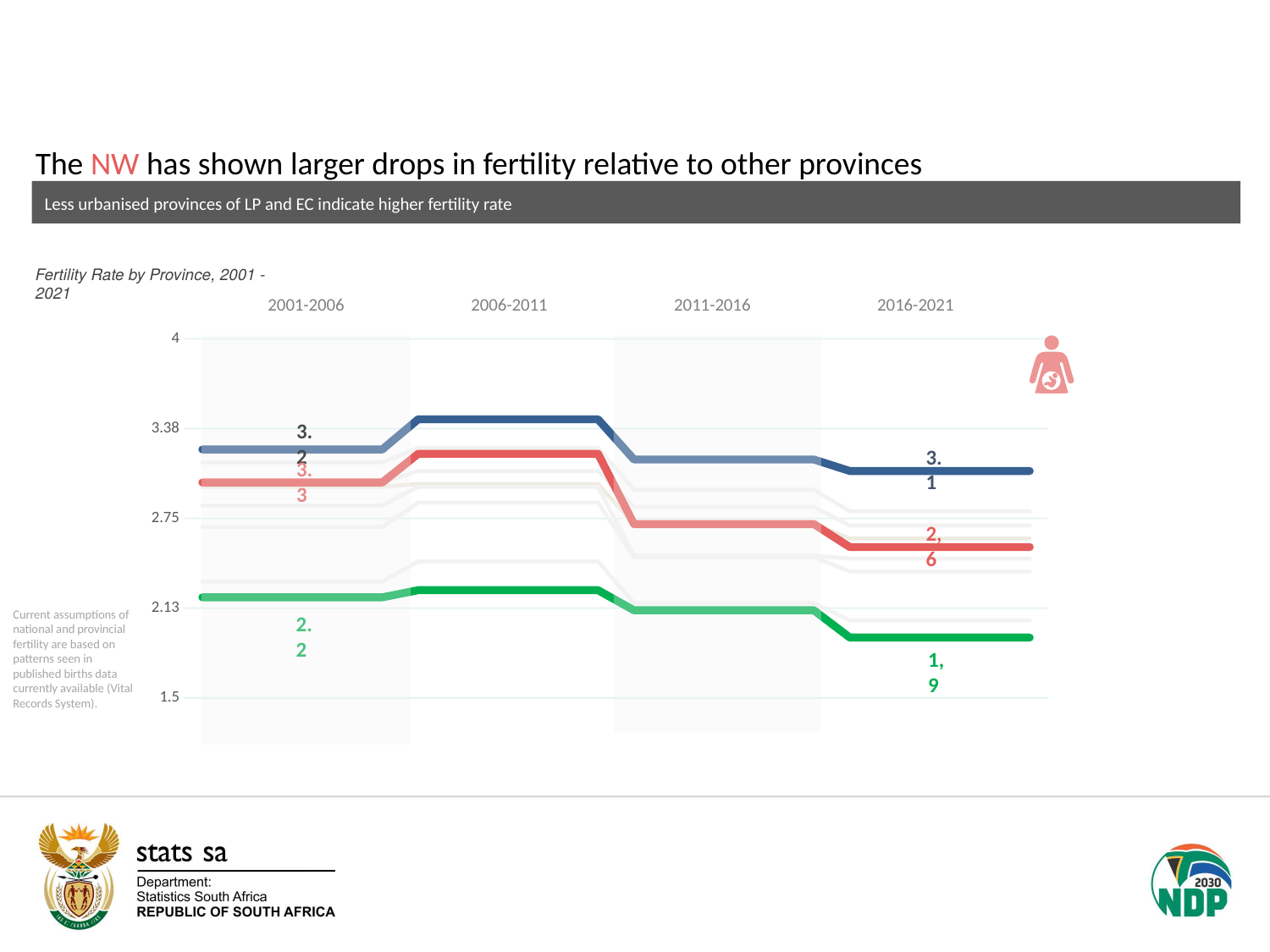

The NW has shown larger drops in fertility relative to other provinces

Less urbanised provinces of LP and EC indicate higher fertility rate
Fertility Rate by Province, 2001 -2021
2001-2006
2006-2011
2011-2016
2016-2021

### Chart

| Category | GP | EC | FS | KZN | LP | MP | NC | NW | WC |
|---|---|---|---|---|---|---|---|---|---|
| 2001 | 2.2 | 3.14 | 2.69 | 2.97 | 3.23 | 2.84 | 3.0 | 3.0 | 2.31 |
| 2002 | 2.2 | 3.14 | 2.69 | 2.97 | 3.23 | 2.84 | 3.0 | 3.0 | 2.31 |
| 2003 | 2.2 | 3.14 | 2.69 | 2.97 | 3.23 | 2.84 | 3.0 | 3.0 | 2.31 |
| 2004 | 2.2 | 3.14 | 2.69 | 2.97 | 3.23 | 2.84 | 3.0 | 3.0 | 2.31 |
| 2005 | 2.2 | 3.14 | 2.69 | 2.97 | 3.23 | 2.84 | 3.0 | 3.0 | 2.31 |
| 2006 | 2.2 | 3.14 | 2.69 | 2.97 | 3.23 | 2.84 | 3.0 | 3.0 | 2.31 |
| 2006 | 2.25 | 3.24 | 2.86 | 2.99 | 3.44 | 2.97 | 3.08 | 3.2 | 2.45 |
| 2007 | 2.25 | 3.24 | 2.86 | 2.99 | 3.44 | 2.97 | 3.08 | 3.2 | 2.45 |
| 2008 | 2.25 | 3.24 | 2.86 | 2.99 | 3.44 | 2.97 | 3.08 | 3.2 | 2.45 |
| 2009 | 2.25 | 3.24 | 2.86 | 2.99 | 3.44 | 2.97 | 3.08 | 3.2 | 2.45 |
| 2010 | 2.25 | 3.24 | 2.86 | 2.99 | 3.44 | 2.97 | 3.08 | 3.2 | 2.45 |
| 2011 | 2.25 | 3.24 | 2.86 | 2.99 | 3.44 | 2.97 | 3.08 | 3.2 | 2.45 |
| 2011 | 2.11 | 2.95 | 2.48 | 2.71 | 3.16 | 2.49 | 2.83 | 2.71 | 2.16 |
| 2012 | 2.11 | 2.95 | 2.48 | 2.71 | 3.16 | 2.49 | 2.83 | 2.71 | 2.16 |
| 2013 | 2.11 | 2.95 | 2.48 | 2.71 | 3.16 | 2.49 | 2.83 | 2.71 | 2.16 |
| 2014 | 2.11 | 2.95 | 2.48 | 2.71 | 3.16 | 2.49 | 2.83 | 2.71 | 2.16 |
| 2015 | 2.11 | 2.95 | 2.48 | 2.71 | 3.16 | 2.49 | 2.83 | 2.71 | 2.16 |
| 2016 | 2.11 | 2.95 | 2.48 | 2.71 | 3.16 | 2.49 | 2.83 | 2.71 | 2.16 |
| 2016 | 1.92 | 2.8 | 2.38 | 2.61 | 3.08 | 2.47 | 2.7 | 2.55 | 2.04 |
| 2017 | 1.92 | 2.8 | 2.38 | 2.61 | 3.08 | 2.47 | 2.7 | 2.55 | 2.04 |
| 2018 | 1.92 | 2.8 | 2.38 | 2.61 | 3.08 | 2.47 | 2.7 | 2.55 | 2.04 |
| 2019 | 1.92 | 2.8 | 2.38 | 2.61 | 3.08 | 2.47 | 2.7 | 2.55 | 2.04 |
| 2020 | 1.92 | 2.8 | 2.38 | 2.61 | 3.08 | 2.47 | 2.7 | 2.55 | 2.04 |
| 2021 | 1.92 | 2.8 | 2.38 | 2.61 | 3.08 | 2.47 | 2.7 | 2.55 | 2.04 |

3.2
3.1
3.3
2,6
Current assumptions of national and provincial fertility are based on patterns seen in published births data currently available (Vital Records System).
2.2
1,9